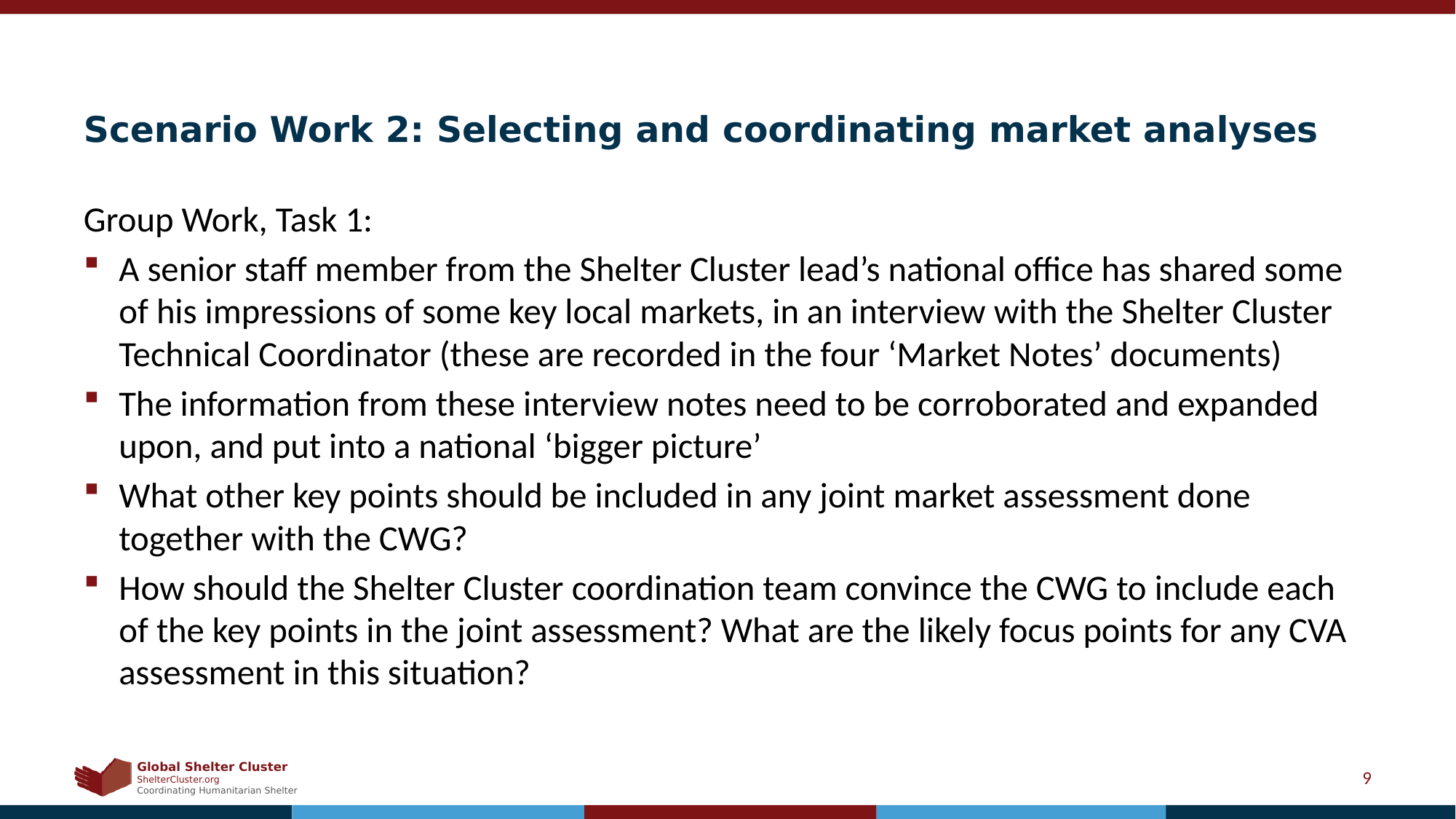

# Scenario Work 2: Selecting and coordinating market analyses
Group Work, Task 1:
A senior staff member from the Shelter Cluster lead’s national office has shared some of his impressions of some key local markets, in an interview with the Shelter Cluster Technical Coordinator (these are recorded in the four ‘Market Notes’ documents)
The information from these interview notes need to be corroborated and expanded upon, and put into a national ‘bigger picture’
What other key points should be included in any joint market assessment done together with the CWG?
How should the Shelter Cluster coordination team convince the CWG to include each of the key points in the joint assessment? What are the likely focus points for any CVA assessment in this situation?

9